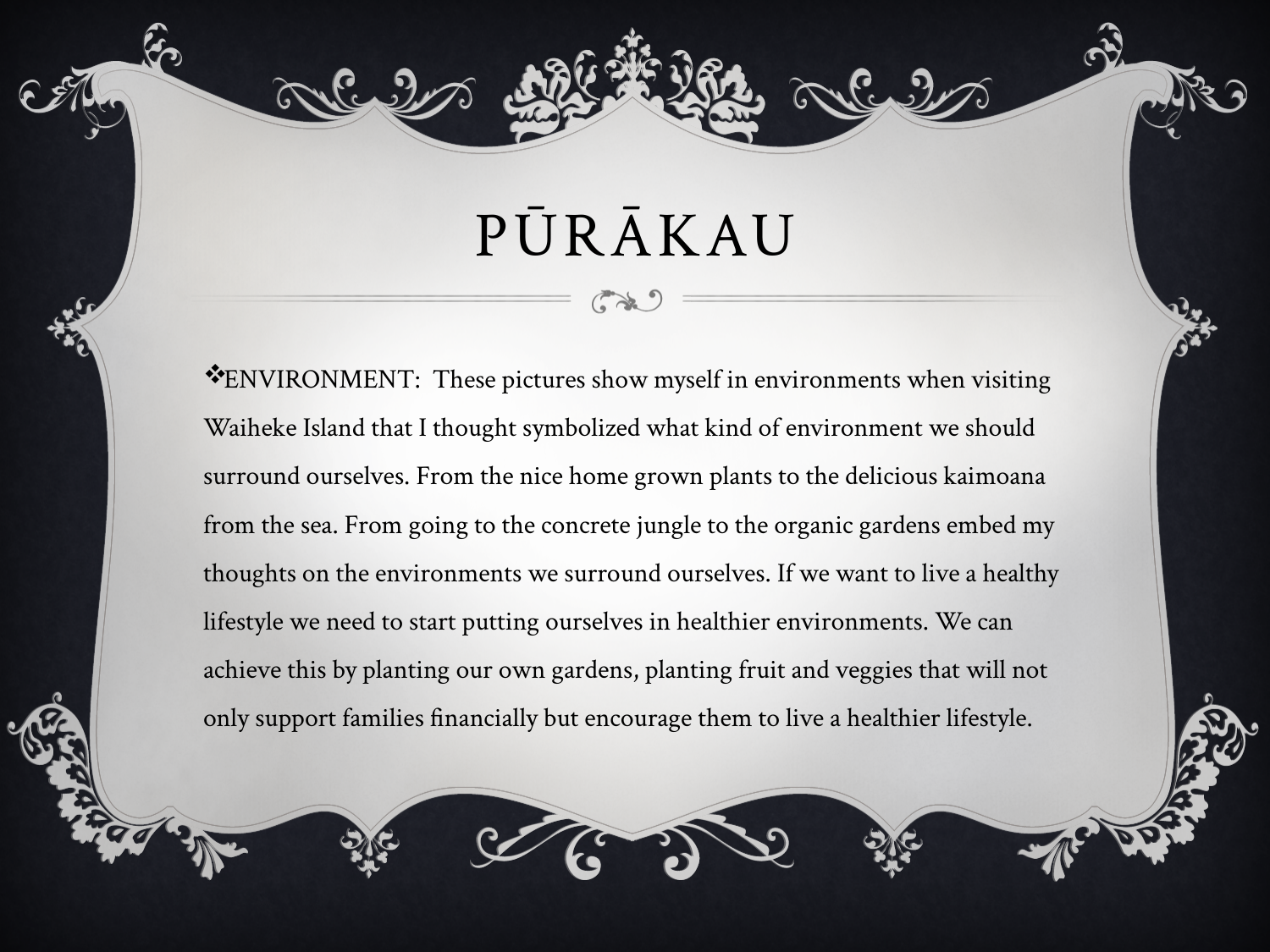

# pŪrĀkau
ENVIRONMENT:  These pictures show myself in environments when visiting Waiheke Island that I thought symbolized what kind of environment we should surround ourselves. From the nice home grown plants to the delicious kaimoana from the sea. From going to the concrete jungle to the organic gardens embed my thoughts on the environments we surround ourselves. If we want to live a healthy lifestyle we need to start putting ourselves in healthier environments. We can achieve this by planting our own gardens, planting fruit and veggies that will not only support families financially but encourage them to live a healthier lifestyle.